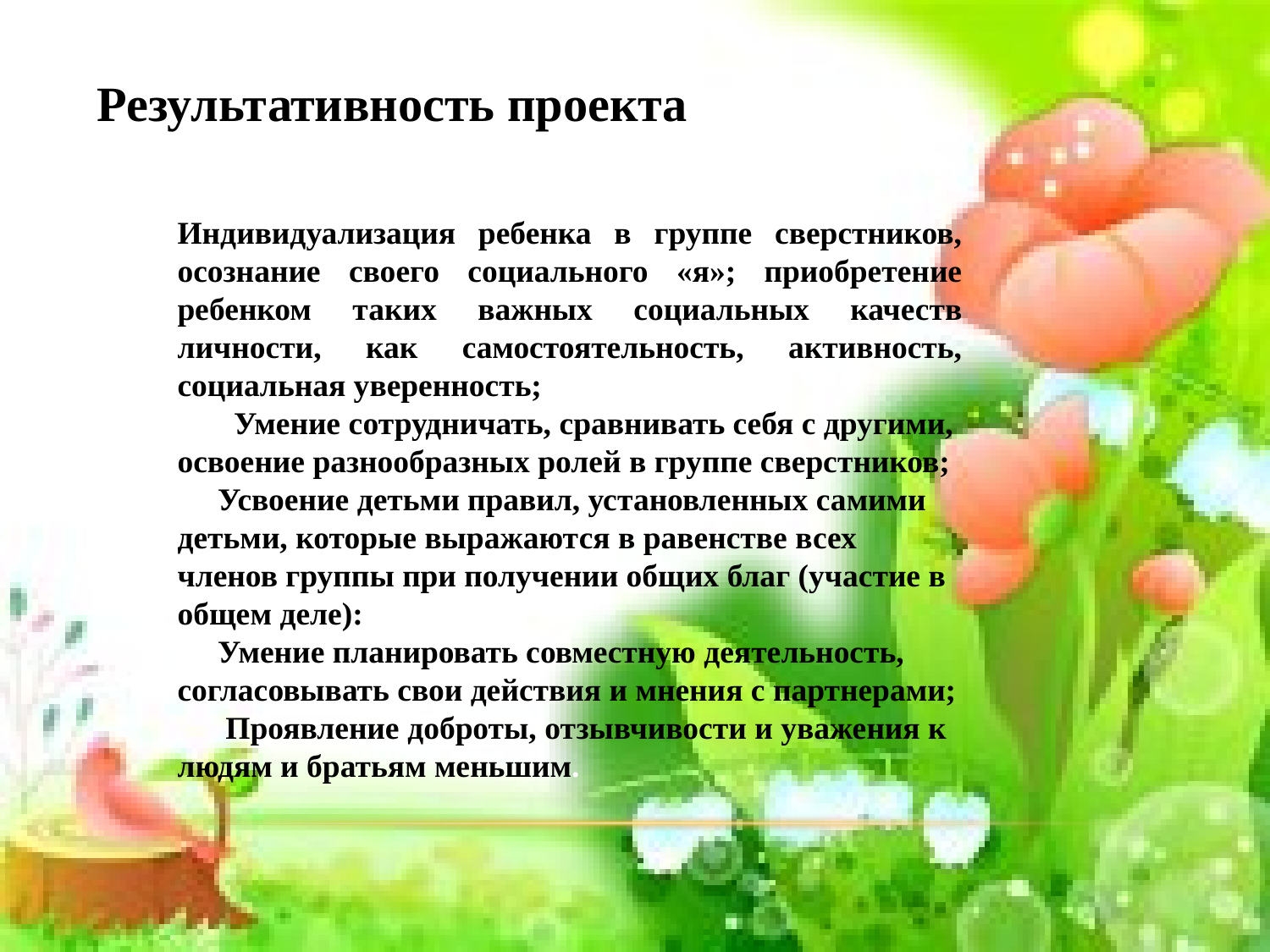

# Результативность проекта
Индивидуализация ребенка в группе сверстников, осознание своего социального «я»; приобретение ребенком таких важных социальных качеств личности, как самостоятельность, активность, социальная уверенность;
       Умение сотрудничать, сравнивать себя с другими, освоение разнообразных ролей в группе сверстников;
     Усвоение детьми правил, установленных самими детьми, которые выражаются в равенстве всех членов группы при получении общих благ (участие в общем деле):
     Умение планировать совместную деятельность, согласовывать свои действия и мнения с партнерами;
      Проявление доброты, отзывчивости и уважения к людям и братьям меньшим.